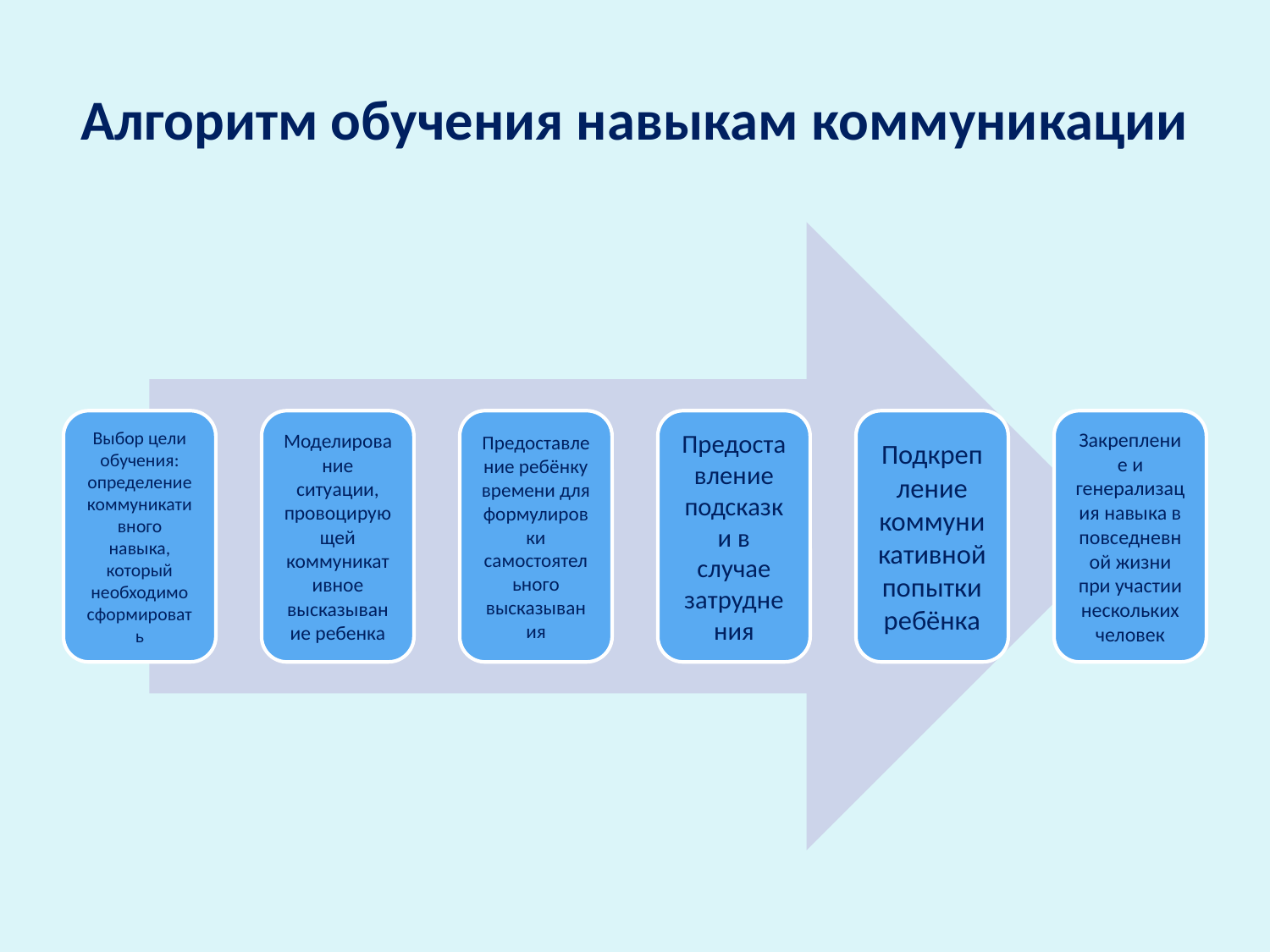

# Алгоритм обучения навыкам коммуникации
Выбор цели обучения: определение коммуникативного навыка, который необходимо сформировать
Предоставление ребёнку времени для формулировки самостоятельного высказывания
Закрепление и генерализация навыка в повседневной жизни при участии нескольких человек
Предоставление подсказки в случае затруднения
Подкрепление коммуникативной попытки ребёнка
Моделирование ситуации, провоцирующей коммуникативное высказывание ребенка